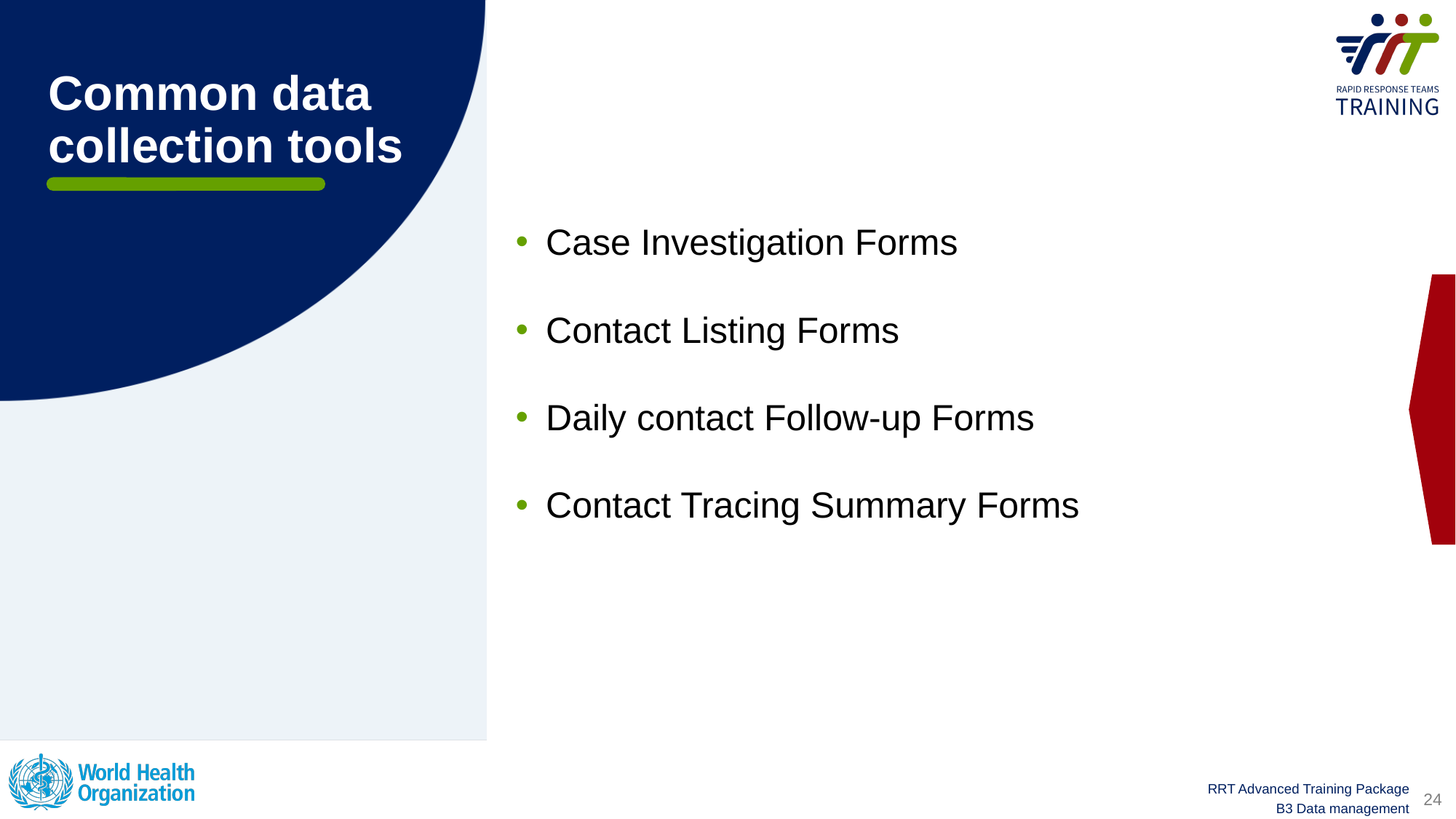

Common data
collection tools
Case Investigation Forms

Contact Listing Forms

Daily contact Follow-up Forms

Contact Tracing Summary Forms